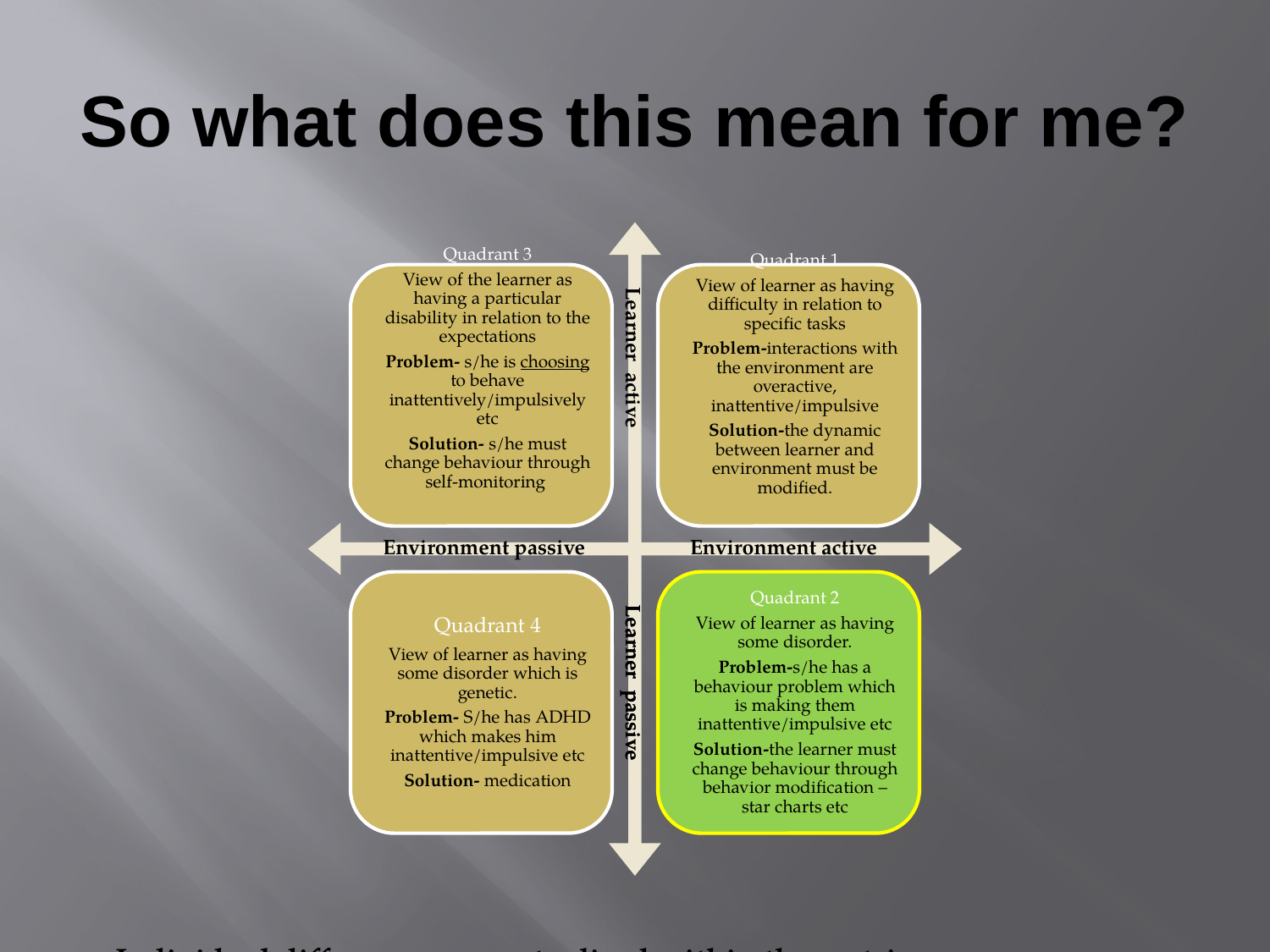

# So what does this mean for me?
Quadrant 3
View of the learner as having a particular disability in relation to the expectations
Problem- s/he is choosing to behave inattentively/impulsively etc
Solution- s/he must change behaviour through self-monitoring

Quadrant 1
View of learner as having difficulty in relation to specific tasks
Problem-interactions with the environment are overactive, inattentive/impulsive
Solution-the dynamic between learner and environment must be modified.

Quadrant 4
View of learner as having some disorder which is genetic.
Problem- S/he has ADHD which makes him inattentive/impulsive etc
Solution- medication
Quadrant 2
View of learner as having some disorder.
Problem-s/he has a behaviour problem which is making them inattentive/impulsive etc
Solution-the learner must change behaviour through behavior modification –star charts etc
Learner  active
Environment passive
Environment active
Learner  passive
Learner  passive
Individual difference conceptualised within the matrix